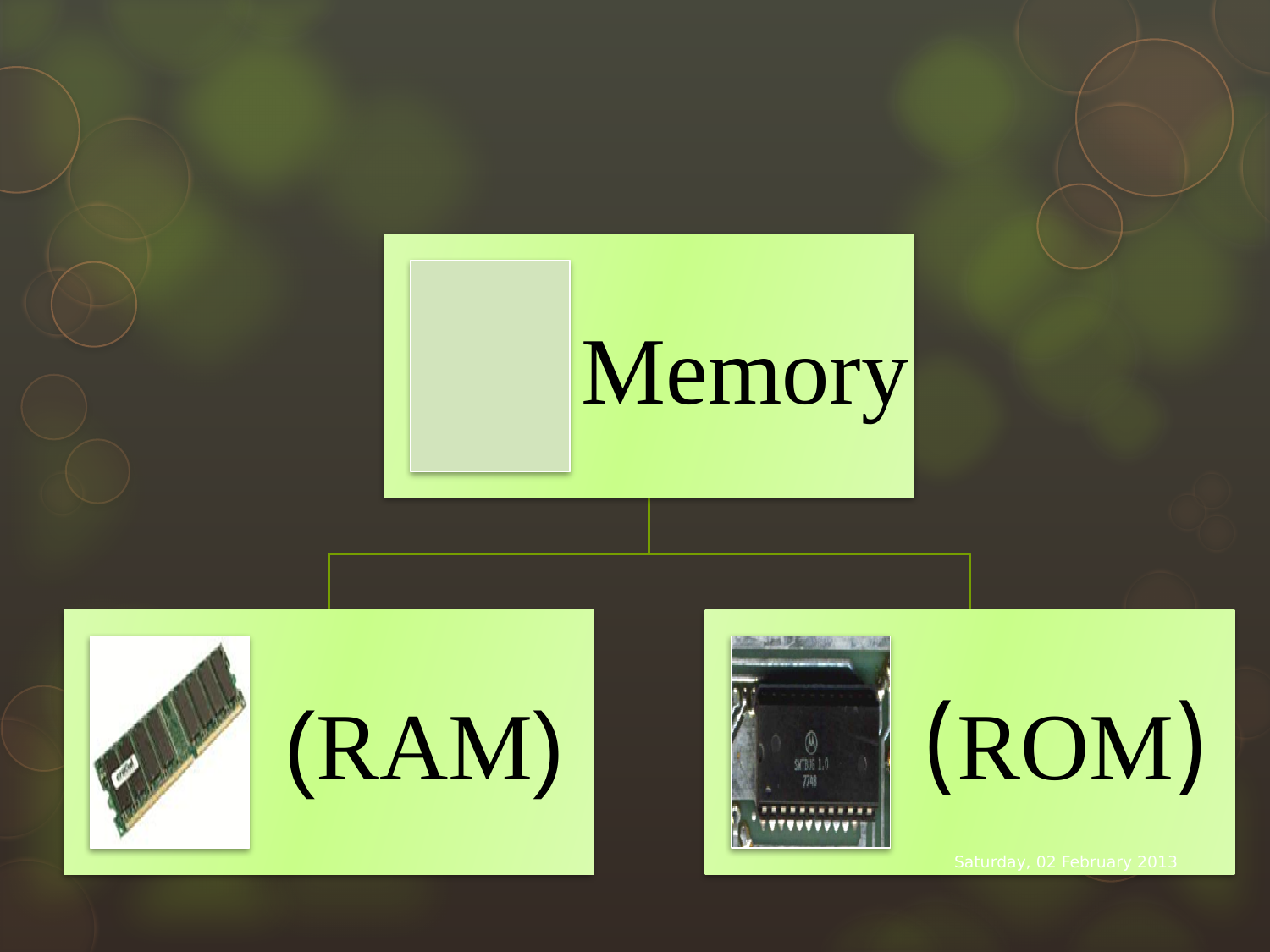

Memory
(RAM)
(ROM)
13
CSC1103- Nouf AlJaffan
Saturday, 02 February 2013